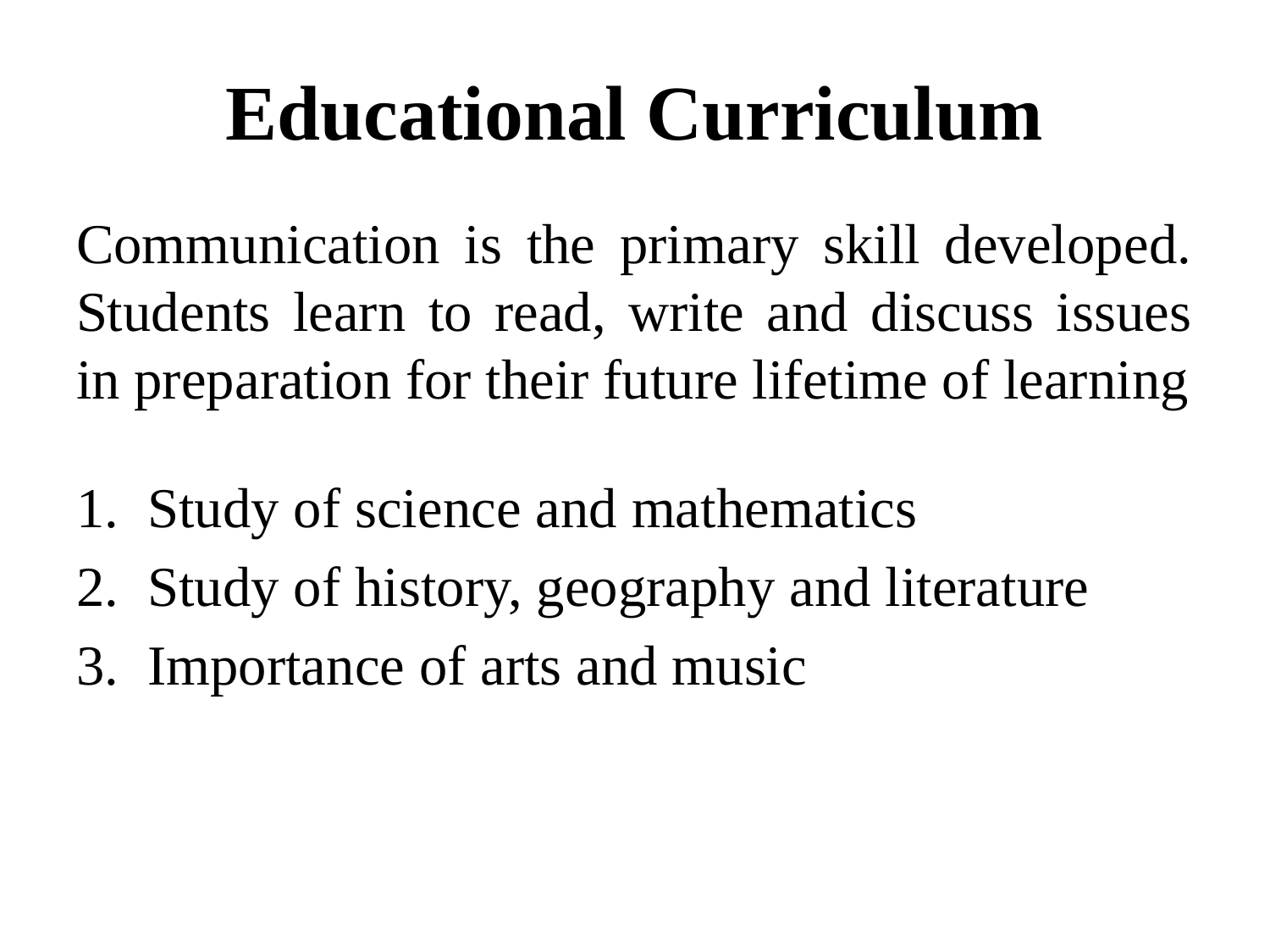

# Educational Curriculum
Communication is the primary skill developed. Students learn to read, write and discuss issues in preparation for their future lifetime of learning

Study of science and mathematics
Study of history, geography and literature
Importance of arts and music